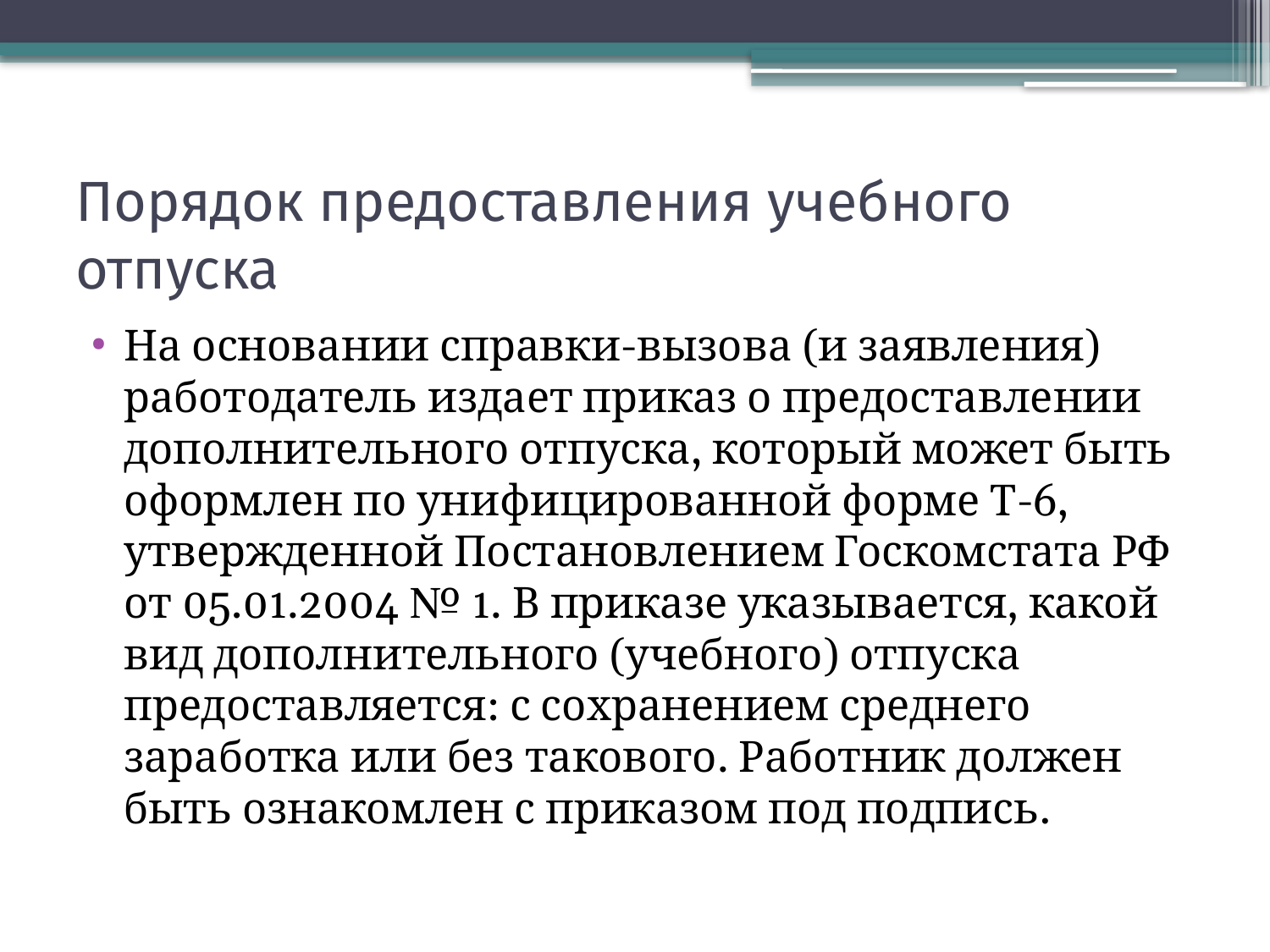

# Порядок предоставления учебного отпуска
На основании справки-вызова (и заявления) работодатель издает приказ о предоставлении дополнительного отпуска, который может быть оформлен по унифицированной форме Т-6, утвержденной Постановлением Госкомстата РФ от 05.01.2004 № 1. В приказе указывается, какой вид дополнительного (учебного) отпуска предоставляется: с сохранением среднего заработка или без такового. Работник должен быть ознакомлен с приказом под подпись.